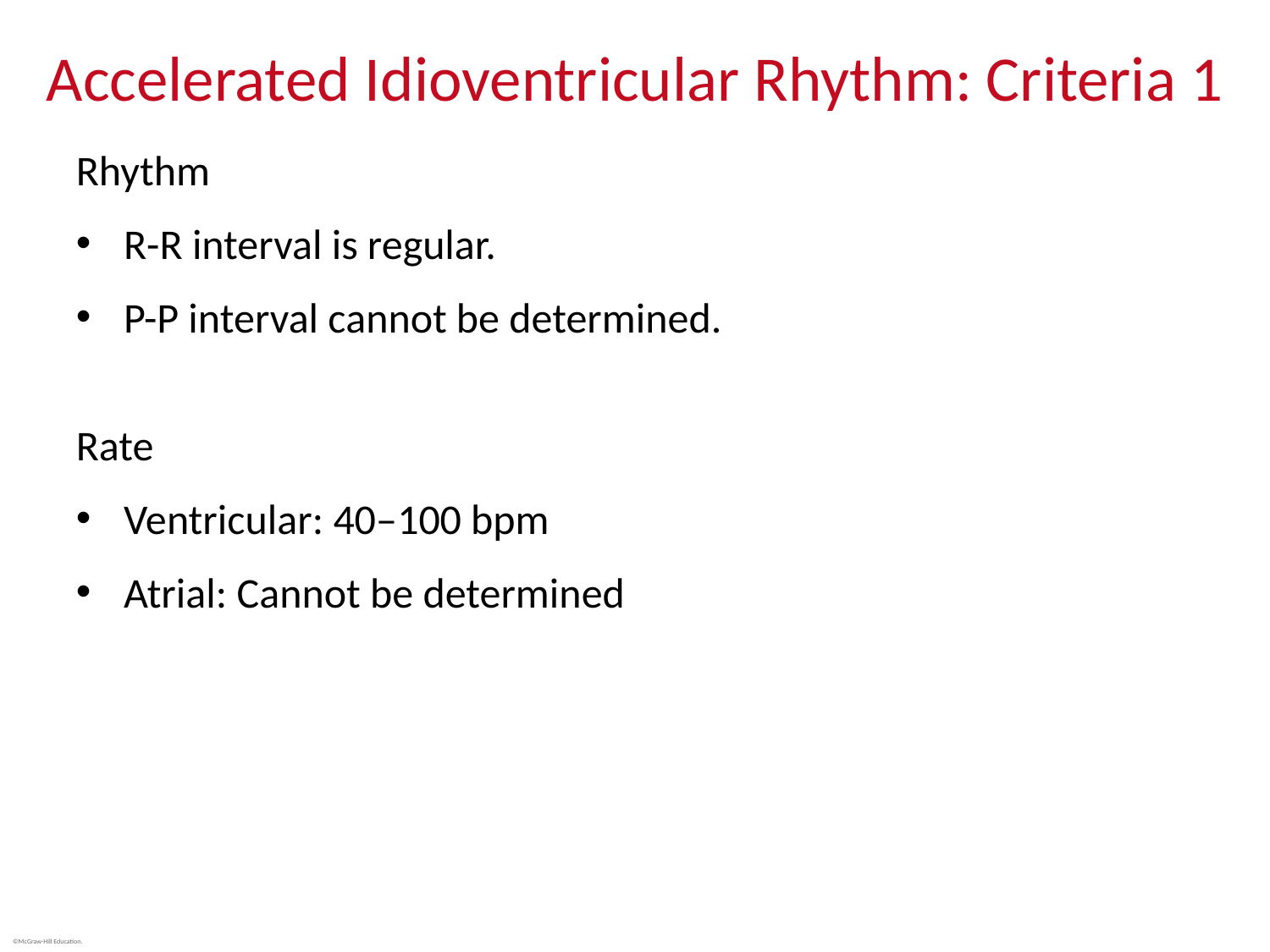

# Accelerated Idioventricular Rhythm: Criteria 1
Rhythm
R-R interval is regular.
P-P interval cannot be determined.
Rate
Ventricular: 40‒100 bpm
Atrial: Cannot be determined